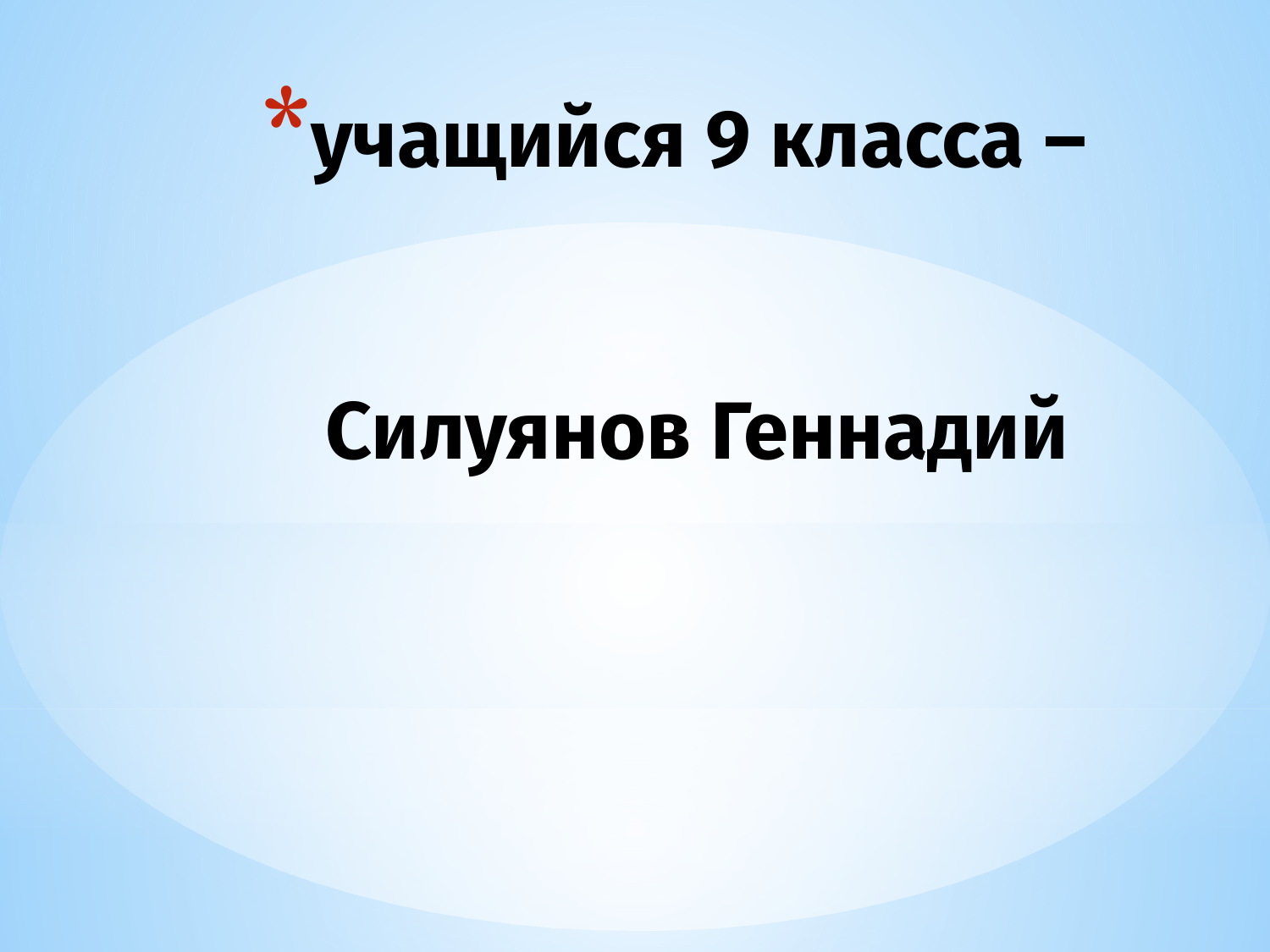

# учащийся 9 класса – Силуянов Геннадий